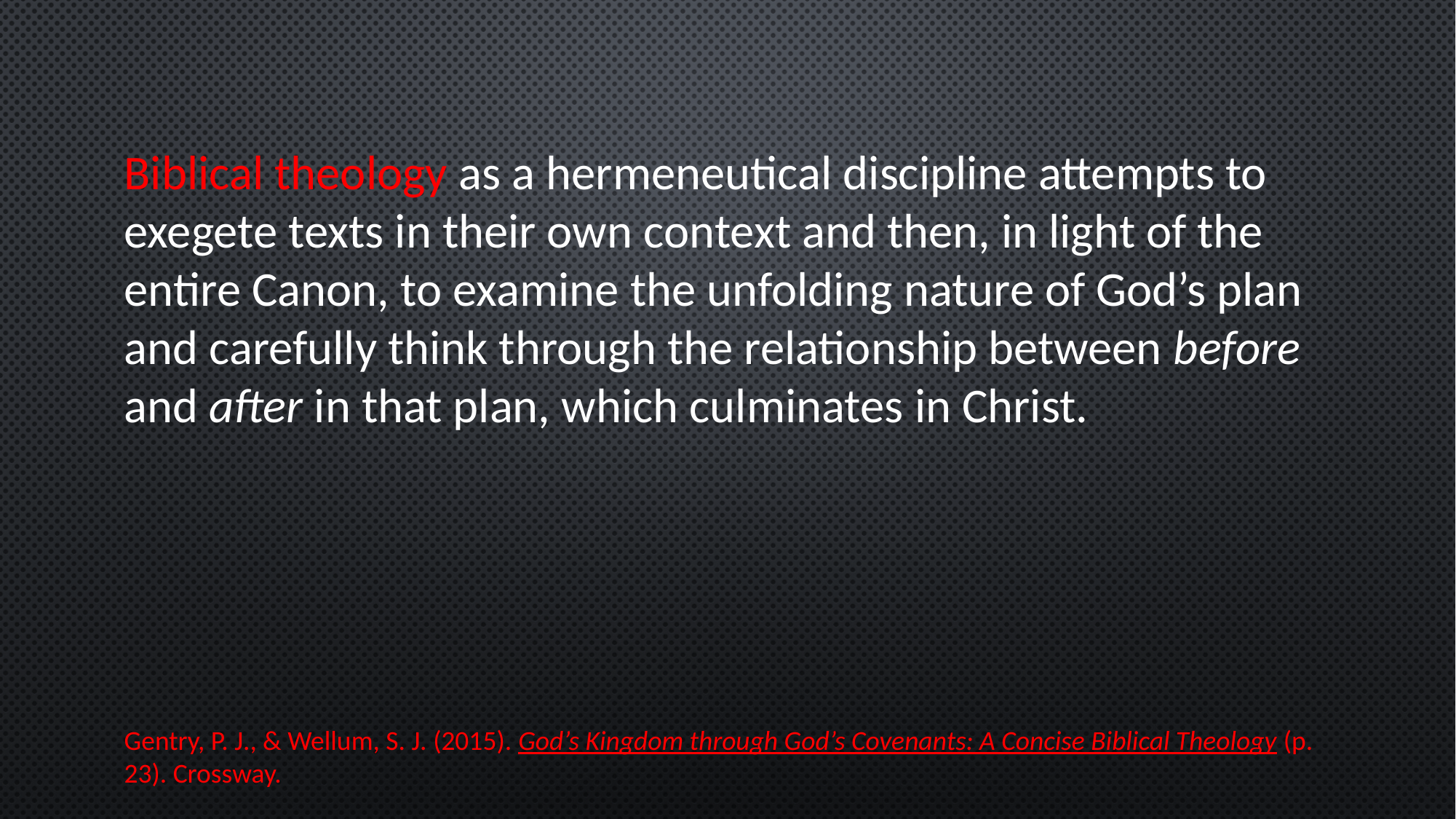

Biblical theology as a hermeneutical discipline attempts to exegete texts in their own context and then, in light of the entire Canon, to examine the unfolding nature of God’s plan and carefully think through the relationship between before and after in that plan, which culminates in Christ.

Gentry, P. J., & Wellum, S. J. (2015). God’s Kingdom through God’s Covenants: A Concise Biblical Theology (p. 23). Crossway.